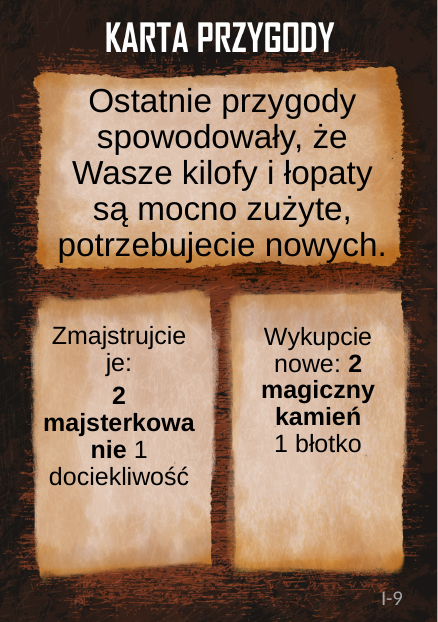

# Ostatnie przygody spowodowały, że Wasze kilofy i łopaty są mocno zużyte, potrzebujecie nowych.
Zmajstrujcie je:
2 majsterkowanie 1 dociekliwość
Wykupcie nowe: 2 magiczny kamień
1 błotko
I-9